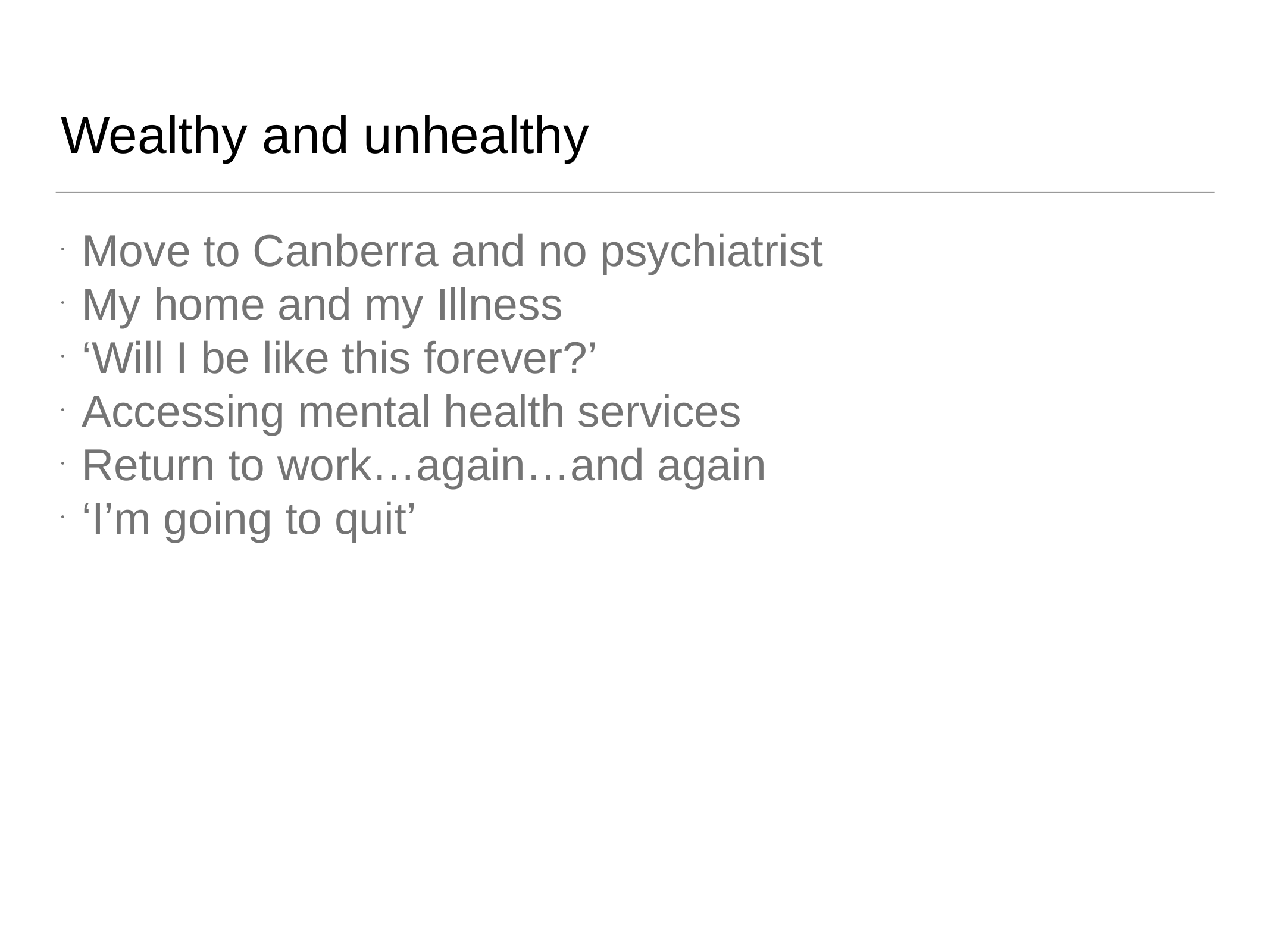

Wealthy and unhealthy
Move to Canberra and no psychiatrist
My home and my Illness
‘Will I be like this forever?’
Accessing mental health services
Return to work…again…and again
‘I’m going to quit’